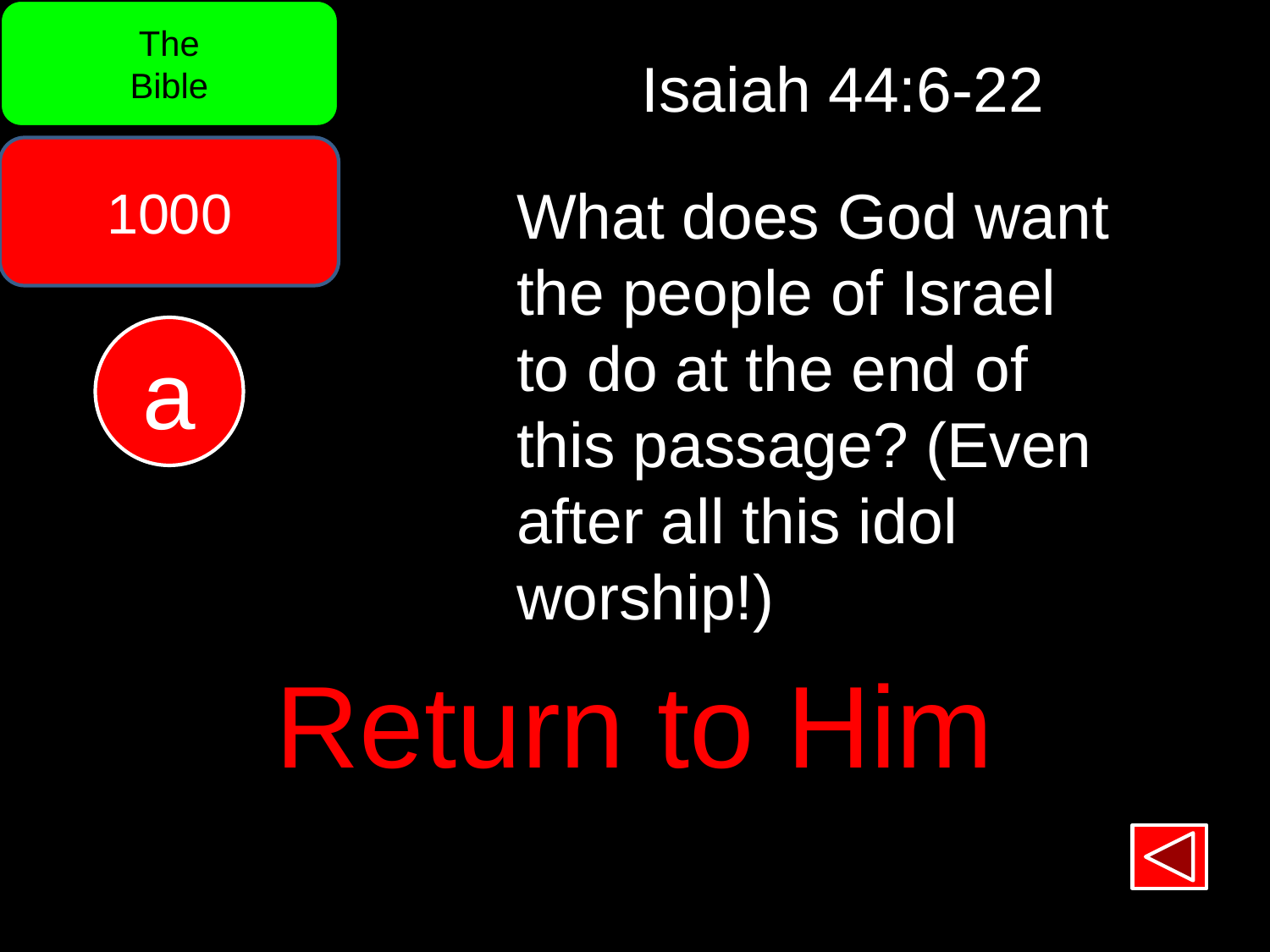

The
Bible
Isaiah 44:6-22
1000
What does God want
the people of Israel
to do at the end of
this passage? (Even
after all this idol
worship!)
a
Return to Him